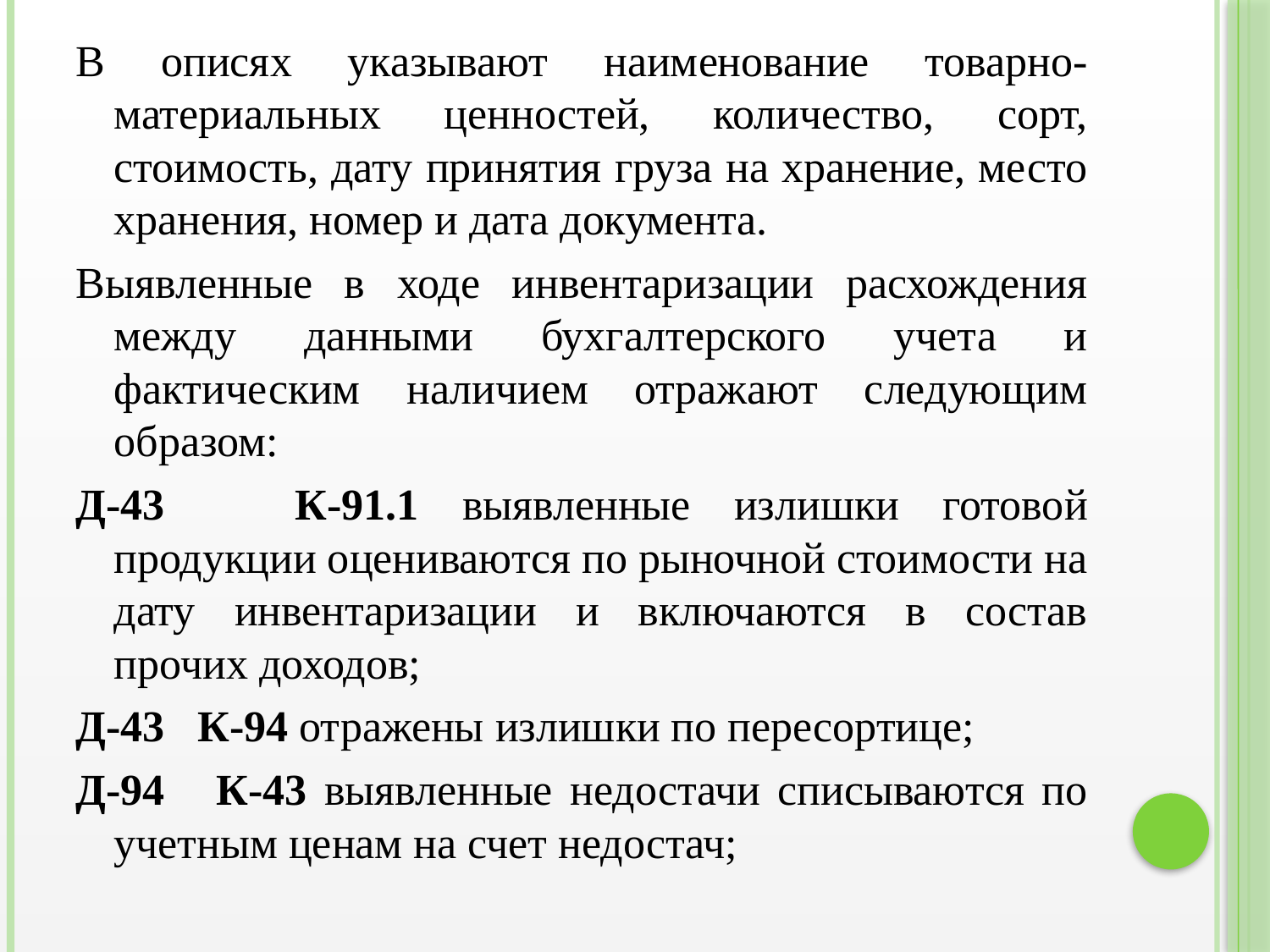

В описях указывают наименование товарно-материальных ценностей, количество, сорт, стоимость, дату принятия груза на хранение, место хранения, номер и дата документа.
Выявленные в ходе инвентаризации расхождения между данными бухгалтерского учета и фактическим наличием отражают следующим образом:
Д-43   К-91.1 выявленные излишки готовой продукции оцениваются по рыночной стоимости на дату инвентаризации и включаются в состав прочих доходов;
Д-43   К-94 отражены излишки по пересортице;
Д-94   К-43 выявленные недостачи списываются по учетным ценам на счет недостач;